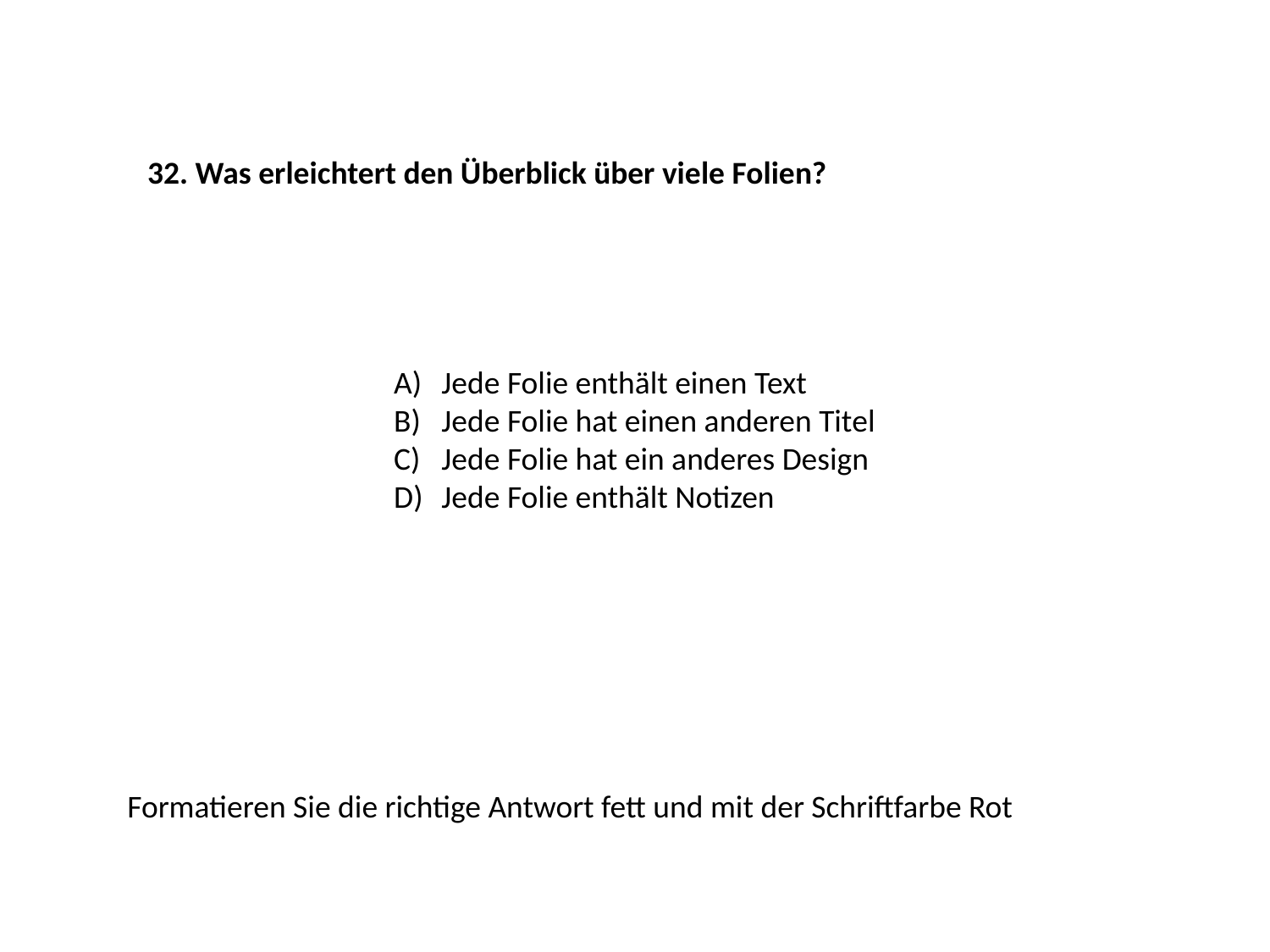

32. Was erleichtert den Überblick über viele Folien?
Jede Folie enthält einen Text
Jede Folie hat einen anderen Titel
Jede Folie hat ein anderes Design
Jede Folie enthält Notizen
Formatieren Sie die richtige Antwort fett und mit der Schriftfarbe Rot